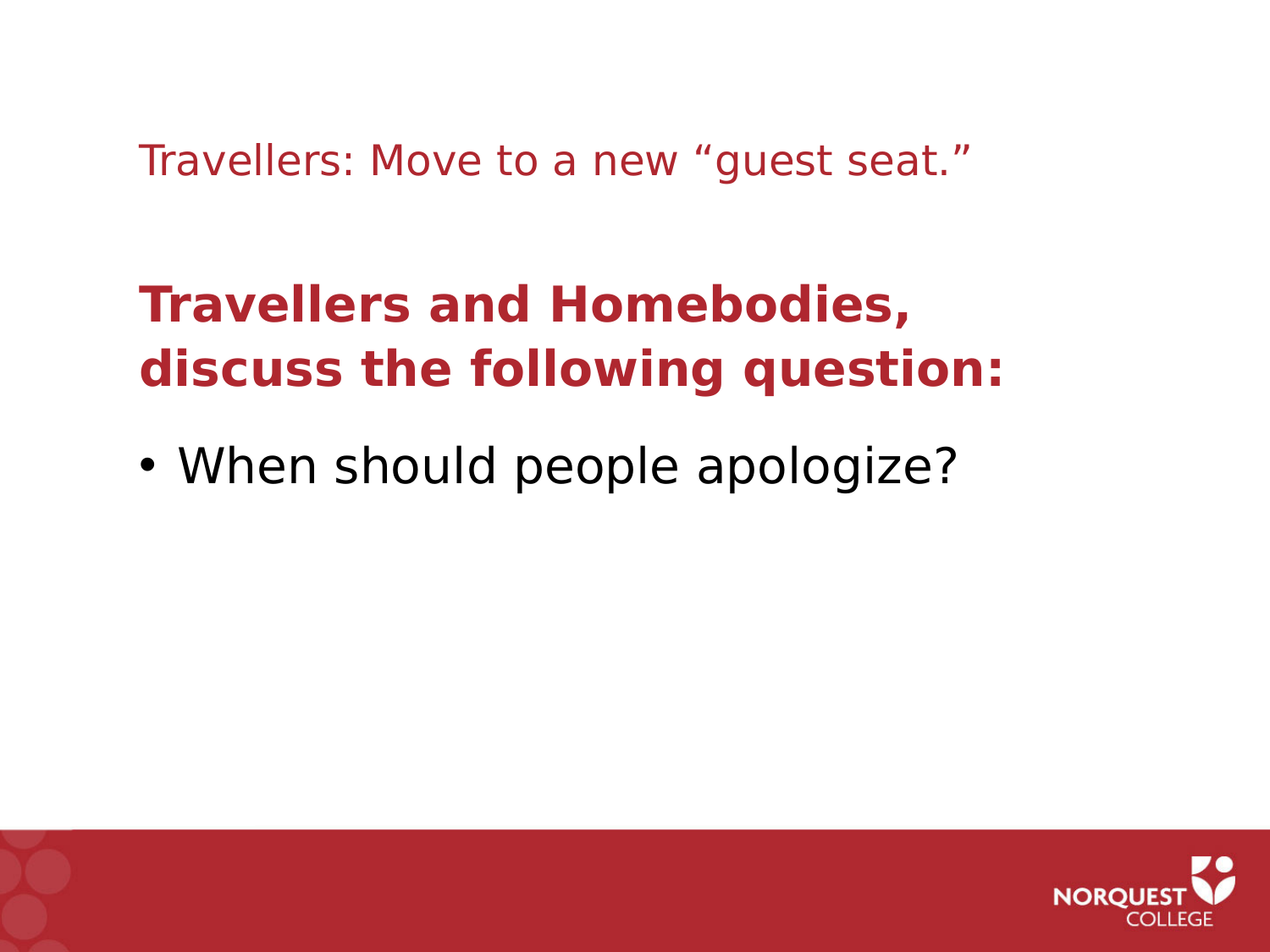

Travellers: Move to a new “guest seat.”
Travellers and Homebodies, discuss the following question:
When should people apologize?